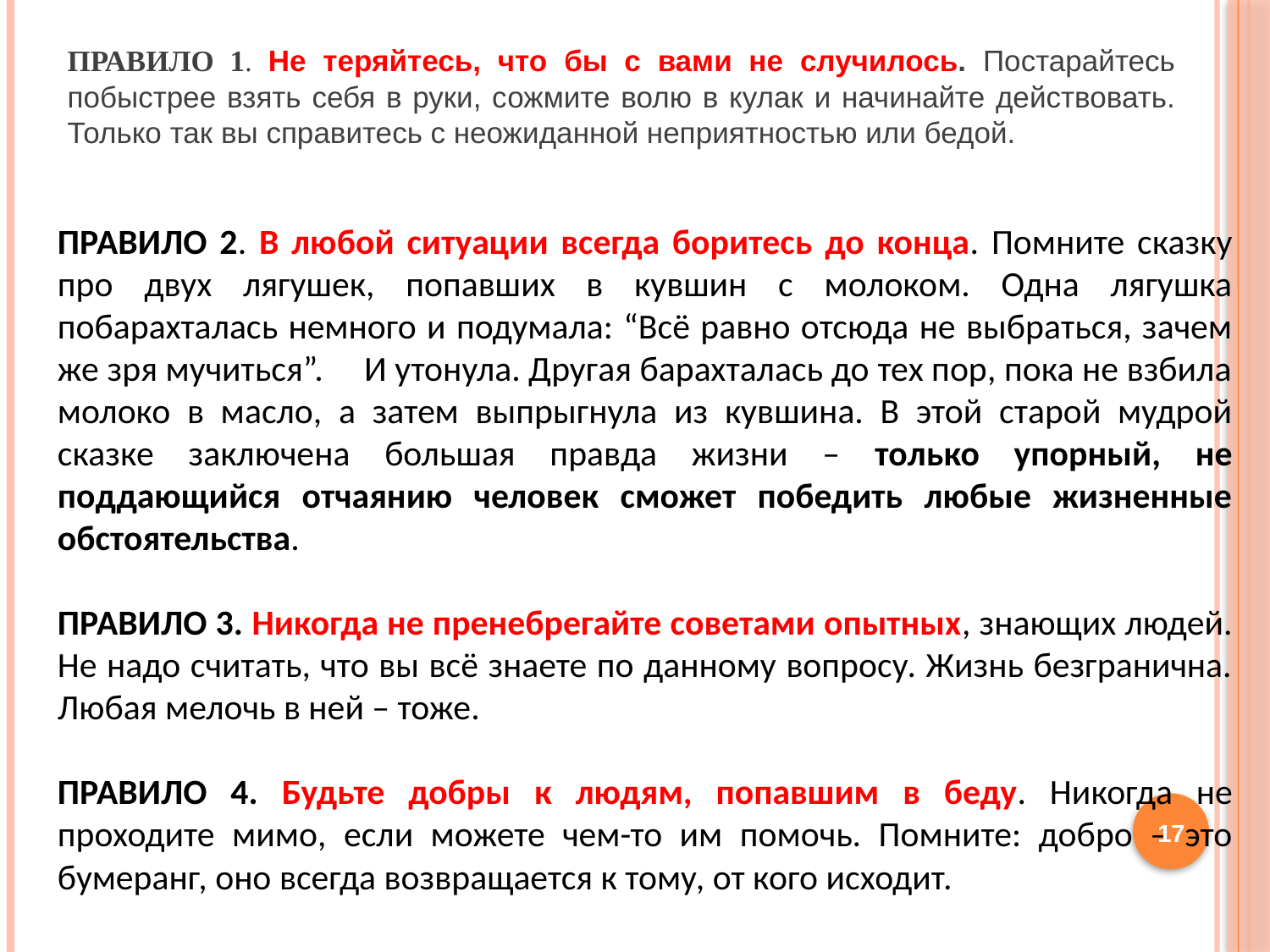

ПРАВИЛО 1. Не теряйтесь, что бы с вами не случилось. Постарайтесь побыстрее взять себя в руки, сожмите волю в кулак и начинайте действовать. Только так вы справитесь с неожиданной неприятностью или бедой.

ПРАВИЛО 2. В любой ситуации всегда боритесь до конца. Помните сказку про двух лягушек, попавших в кувшин с молоком. Одна лягушка побарахталась немного и подумала: “Всё равно отсюда не выбраться, зачем же зря мучиться”.     И утонула. Другая барахталась до тех пор, пока не взбила молоко в масло, а затем выпрыгнула из кувшина. В этой старой мудрой сказке заключена большая правда жизни – только упорный, не поддающийся отчаянию человек сможет победить любые жизненные обстоятельства.

ПРАВИЛО 3. Никогда не пренебрегайте советами опытных, знающих людей. Не надо считать, что вы всё знаете по данному вопросу. Жизнь безгранична. Любая мелочь в ней – тоже.

ПРАВИЛО 4. Будьте добры к людям, попавшим в беду. Никогда не проходите мимо, если можете чем-то им помочь. Помните: добро – это бумеранг, оно всегда возвращается к тому, от кого исходит.
17